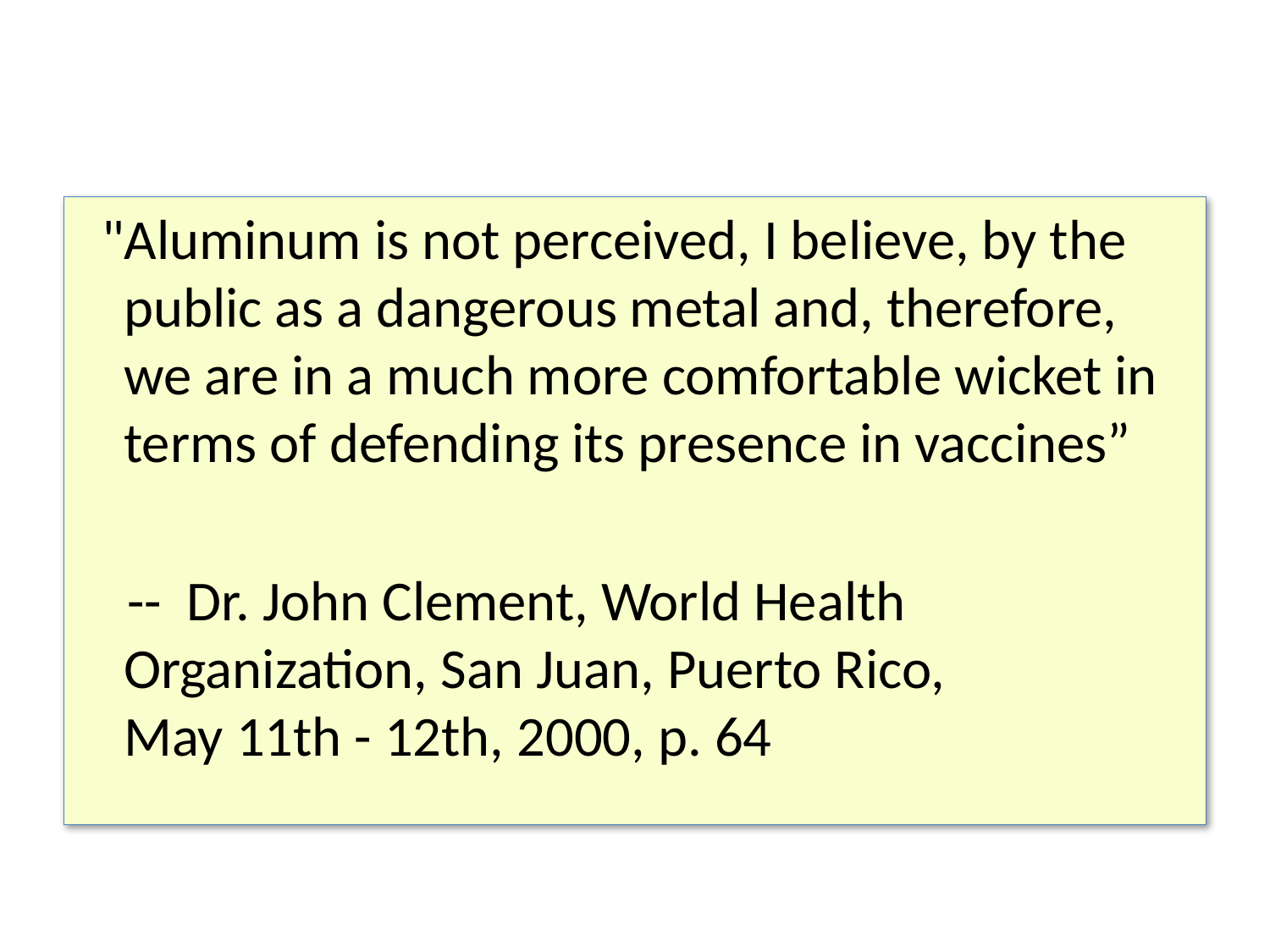

#
  "Aluminum is not perceived, I believe, by the public as a dangerous metal and, therefore, we are in a much more comfortable wicket in terms of defending its presence in vaccines”

    --  Dr. John Clement, World Health Organization, San Juan, Puerto Rico,            May 11th - 12th, 2000, p. 64